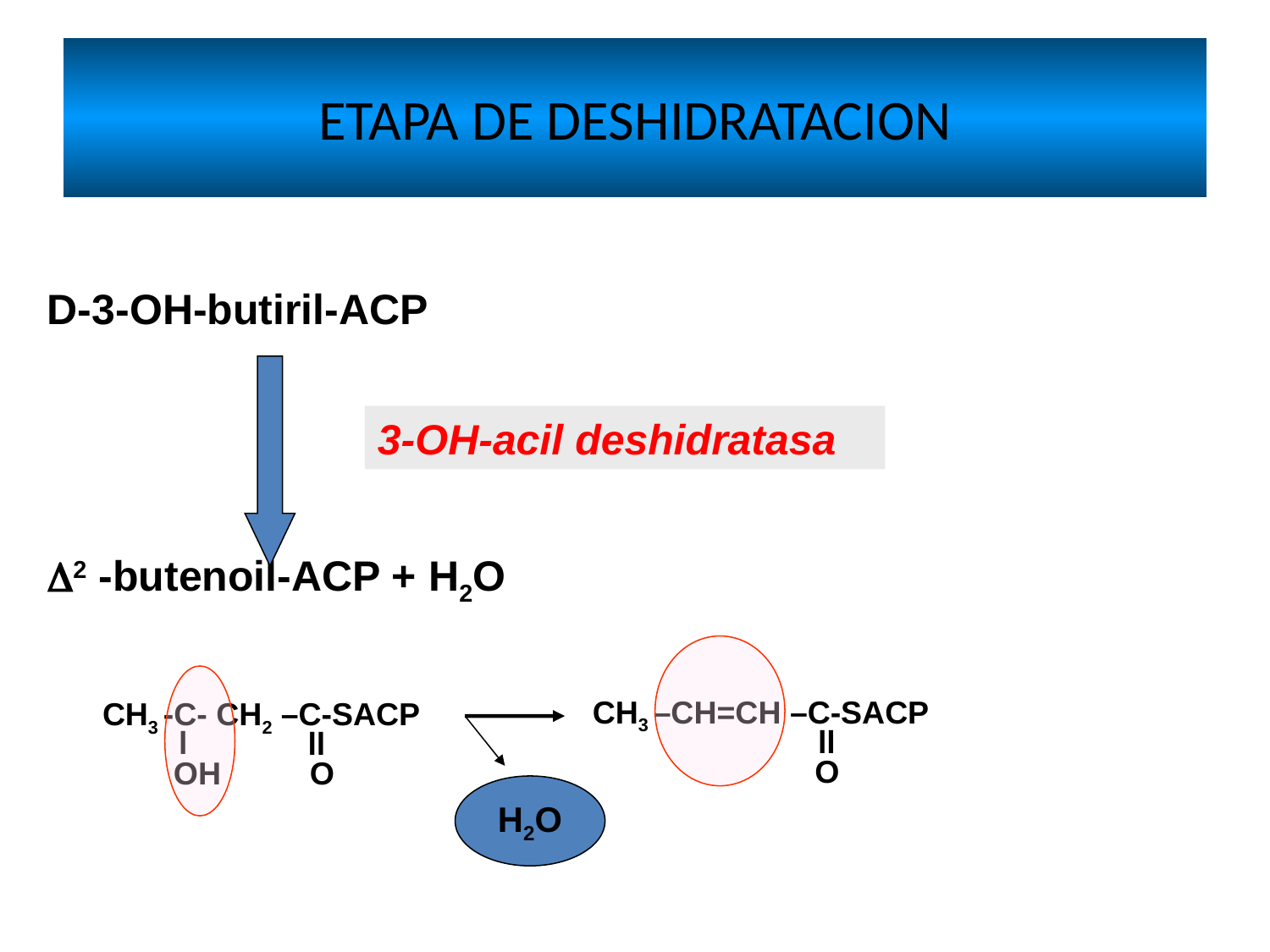

# ETAPA DE DESHIDRATACION
D-3-OH-butiril-ACP

Δ2 -butenoil-ACP + H2O

3-OH-acil deshidratasa

CH3 –CH=CH –C-SACP
                         O
ll
CH3 -C- CH2 –C-SACP
        OH          O
l
ll

H2O